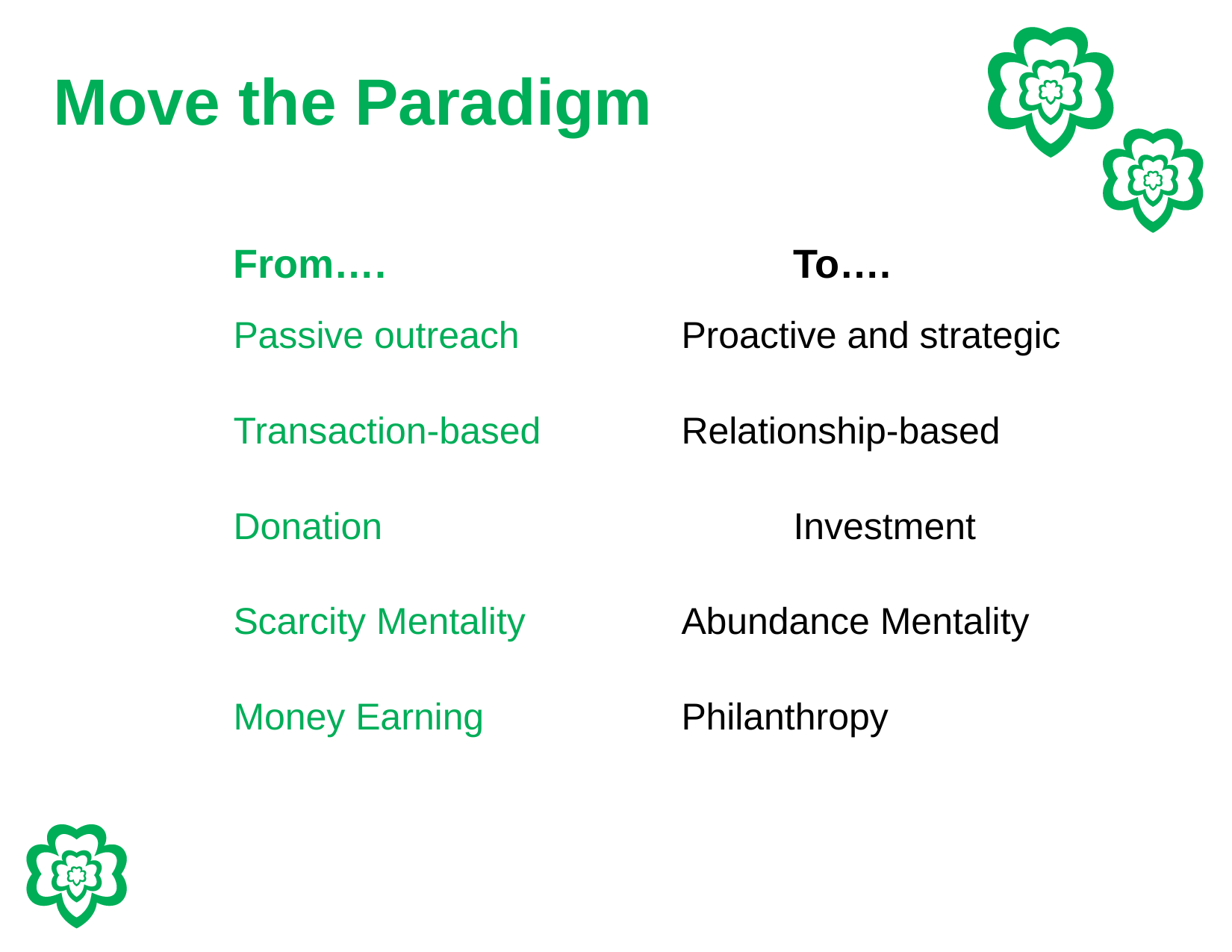

# Move the Paradigm
From….				To….

Passive outreach		Proactive and strategic

Transaction-based		Relationship-based

Donation				Investment

Scarcity Mentality		Abundance Mentality

Money Earning		Philanthropy